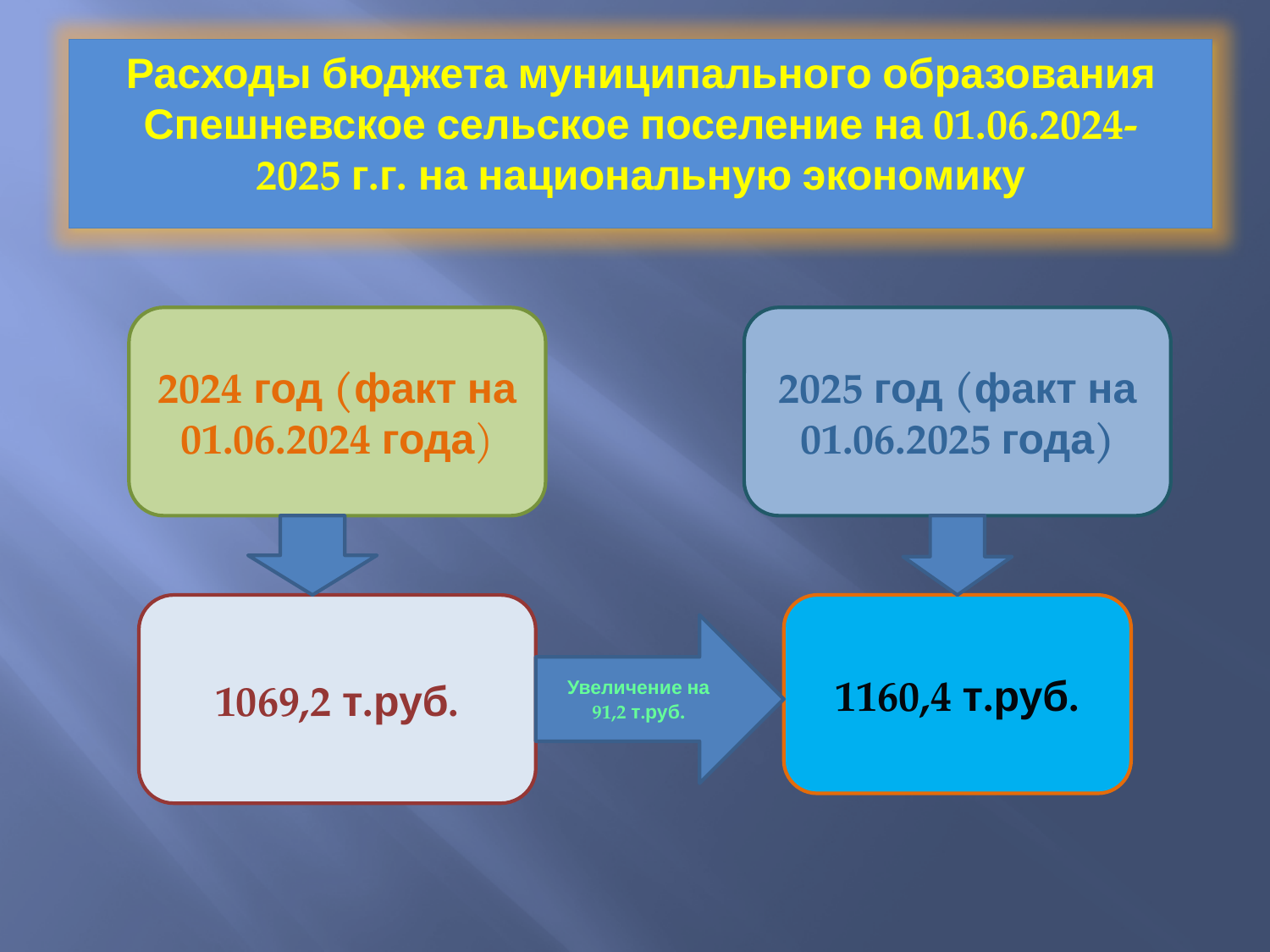

Расходы бюджета муниципального образования Спешневское сельское поселение на 01.06.2024-
2025 г.г. на национальную экономику
2024 год (факт на 01.06.2024 года)
2025 год (факт на 01.06.2025 года)

1069,2 т.руб.
1160,4 т.руб.
Увеличение на 91,2 т.руб.